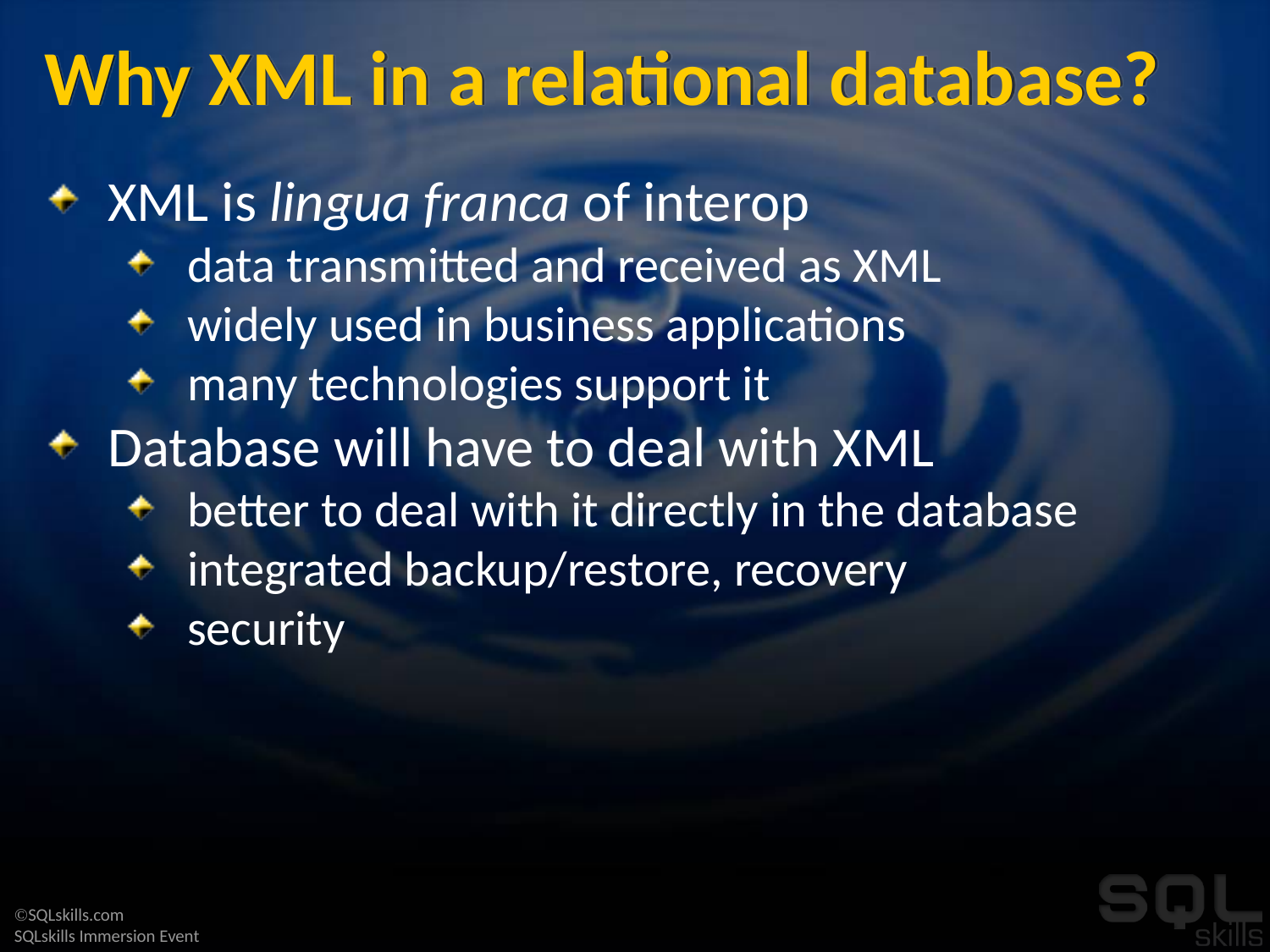

# Why XML in a relational database?
XML is lingua franca of interop
data transmitted and received as XML
widely used in business applications
many technologies support it
Database will have to deal with XML
better to deal with it directly in the database
integrated backup/restore, recovery
security